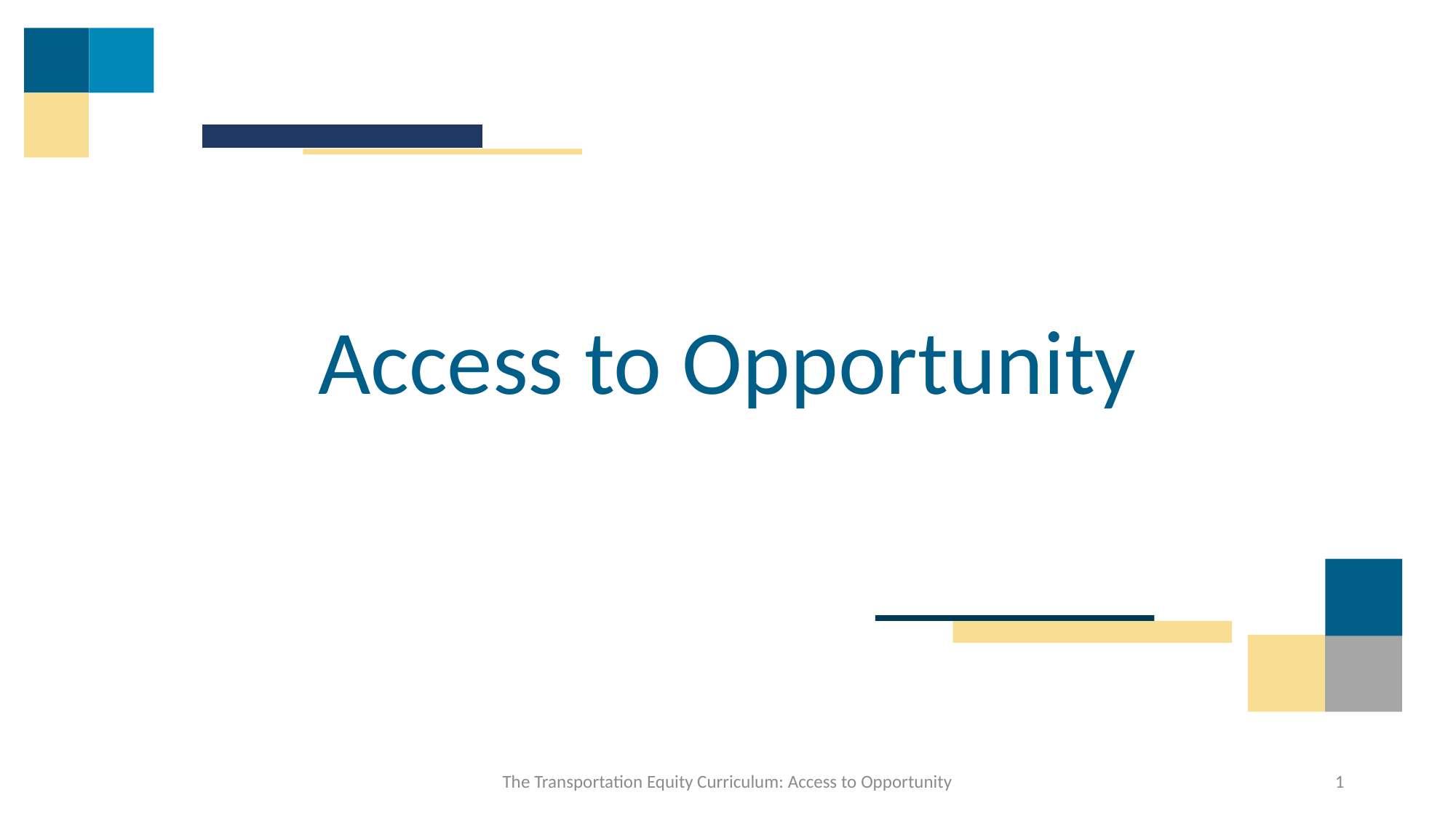

# Access to Opportunity

The Transportation Equity Curriculum: Access to Opportunity
1